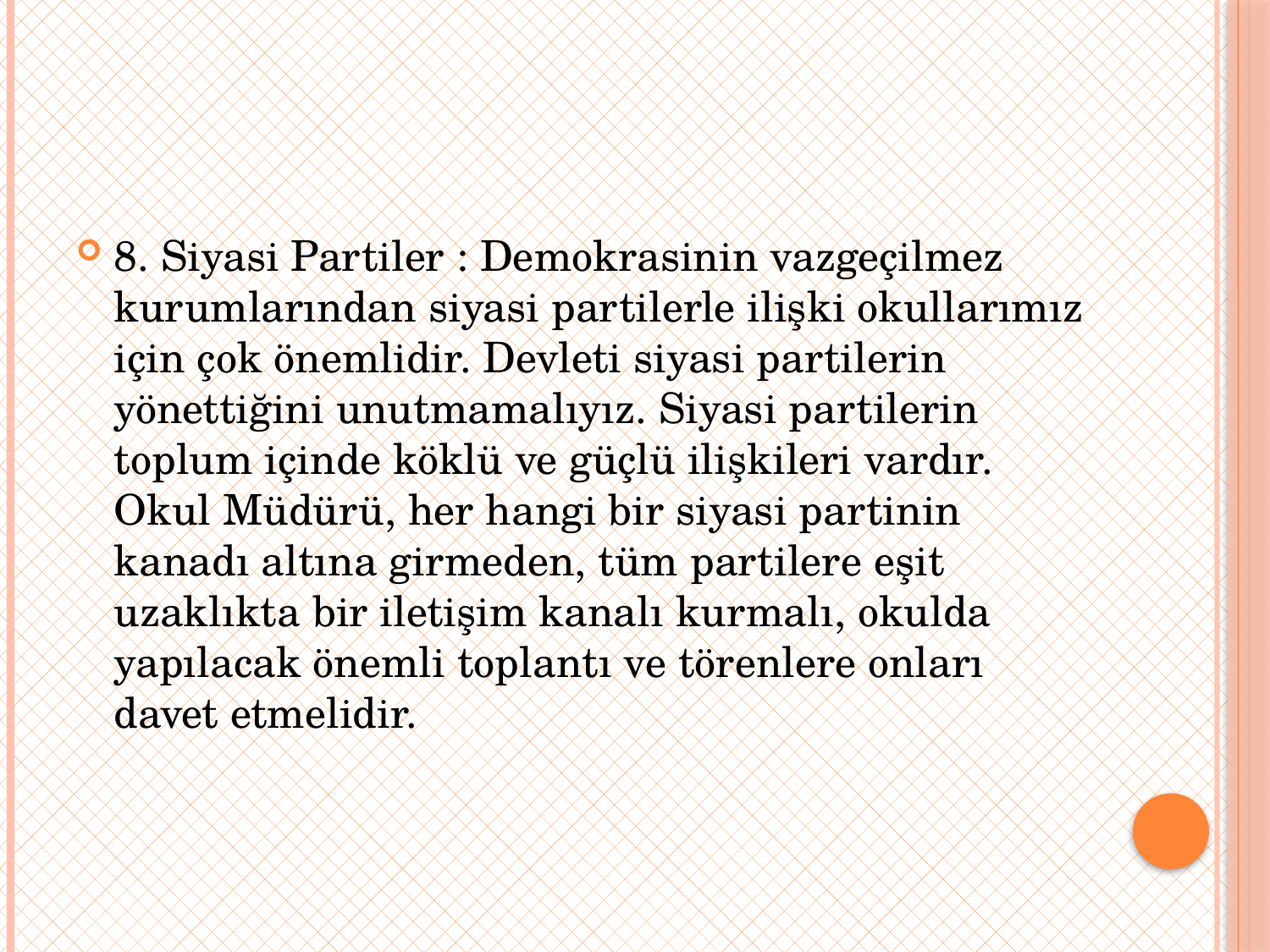

8. Siyasi Partiler : Demokrasinin vazgeçilmez kurumlarından siyasi partilerle ilişki okullarımız için çok önemlidir. Devleti siyasi partilerin yönettiğini unutmamalıyız. Siyasi partilerin toplum içinde köklü ve güçlü ilişkileri vardır. Okul Müdürü, her hangi bir siyasi partinin kanadı altına girmeden, tüm partilere eşit uzaklıkta bir iletişim kanalı kurmalı, okulda yapılacak önemli toplantı ve törenlere onları davet etmelidir.